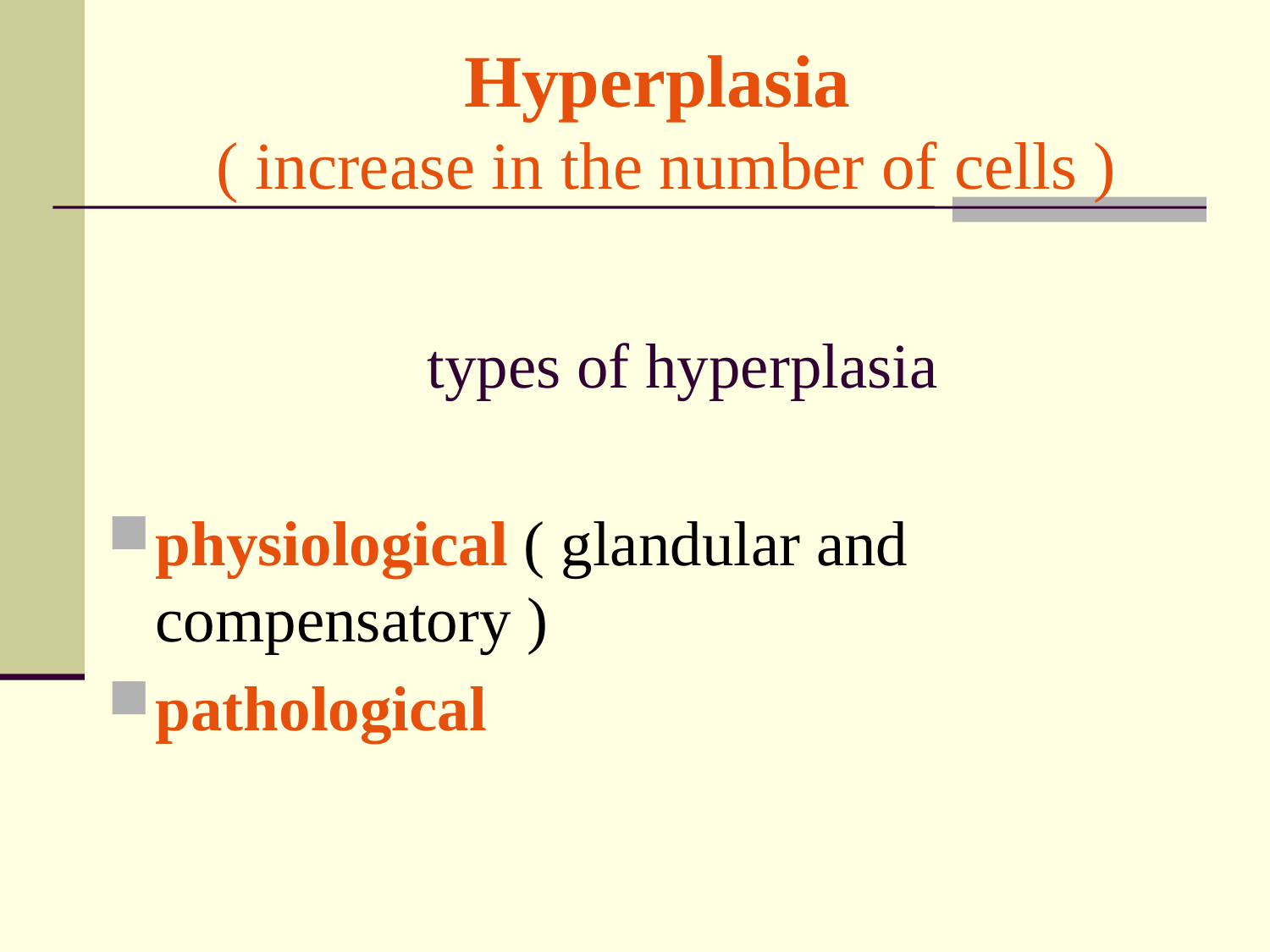

# Hyperplasia ( increase in the number of cells )

types of hyperplasia

physiological ( glandular and compensatory )
pathological